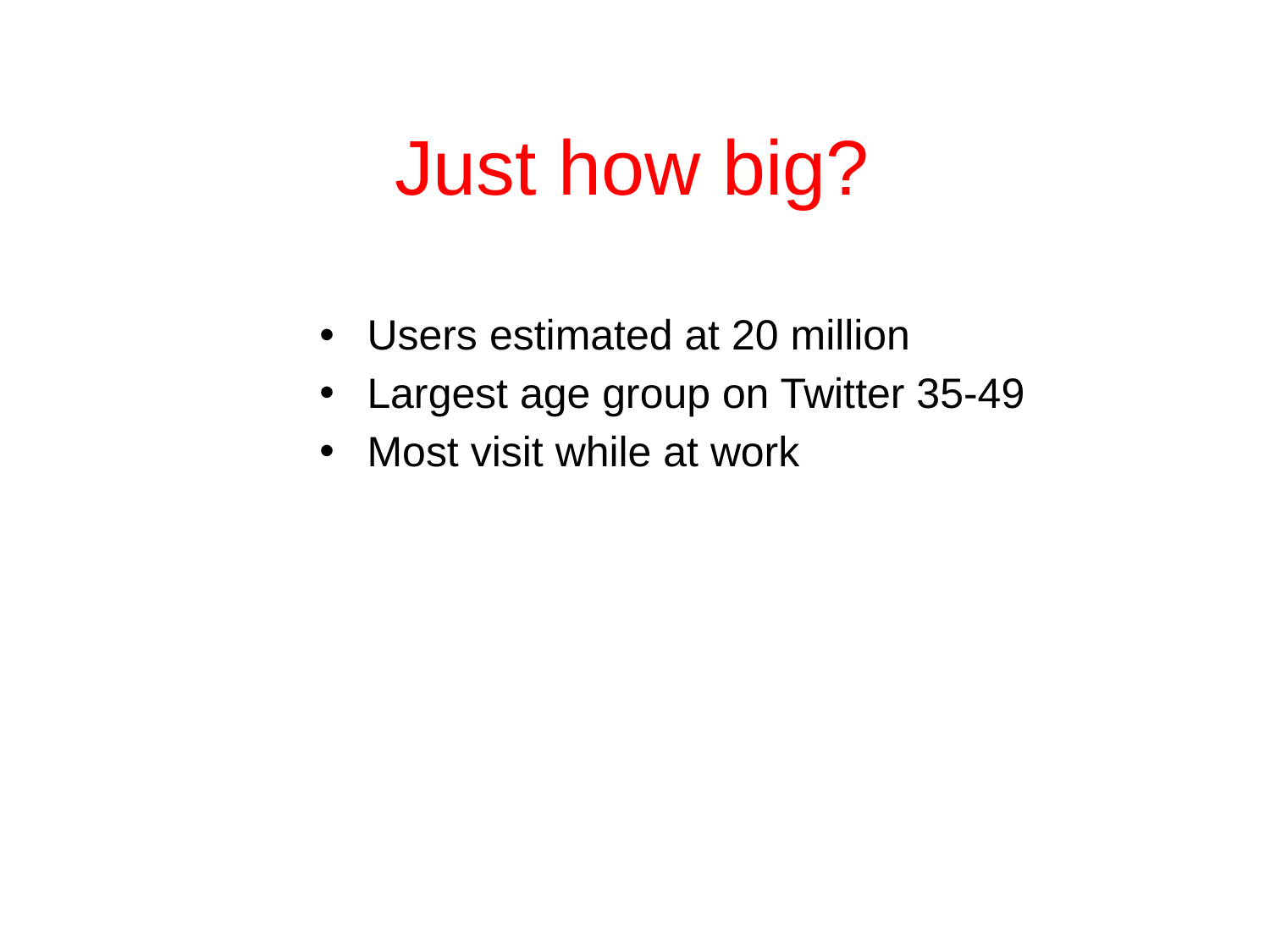

# Just how big?
Users estimated at 20 million
Largest age group on Twitter 35-49
Most visit while at work